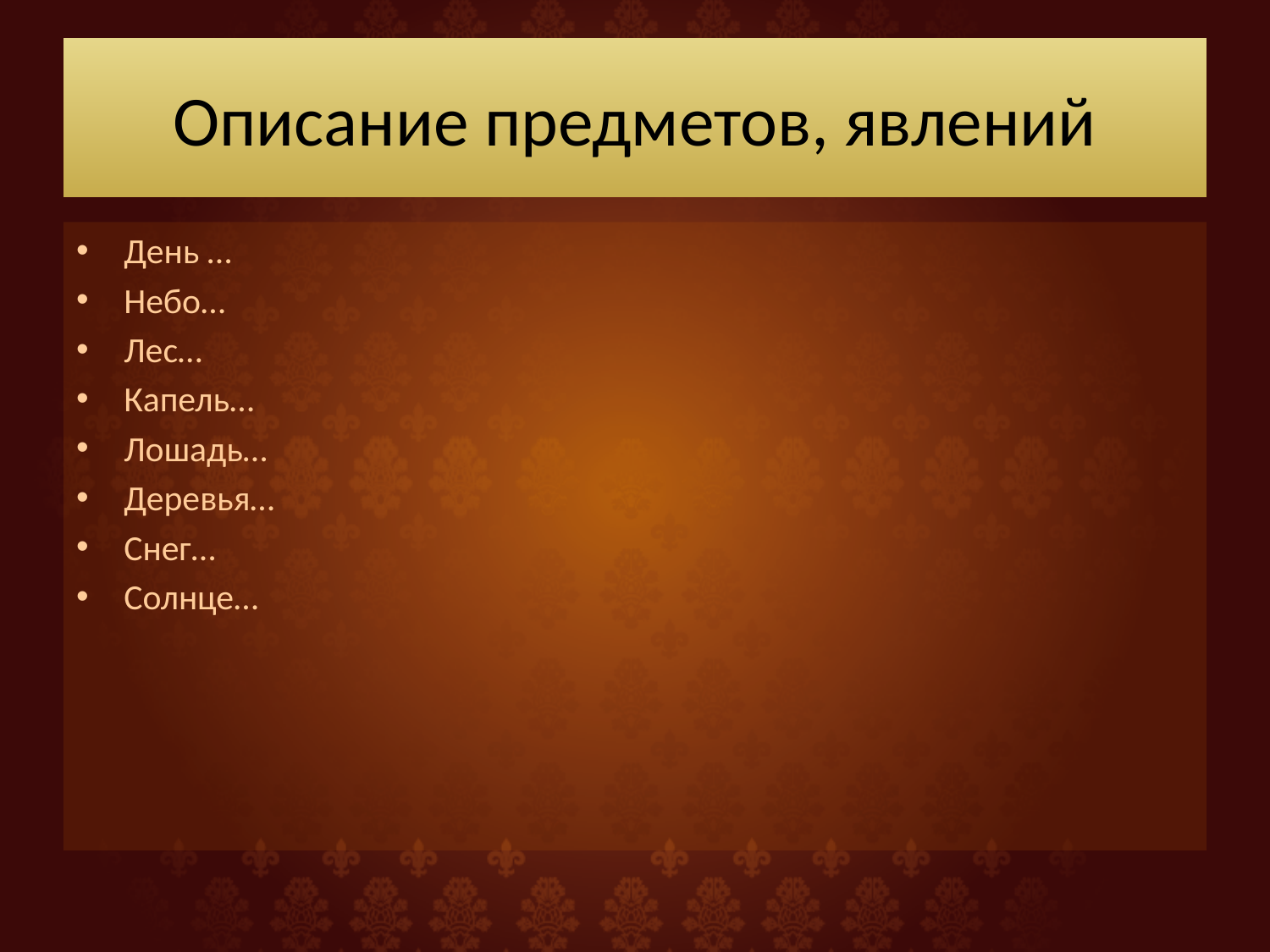

# Описание предметов, явлений
День …
Небо…
Лес…
Капель…
Лошадь…
Деревья…
Снег…
Солнце…